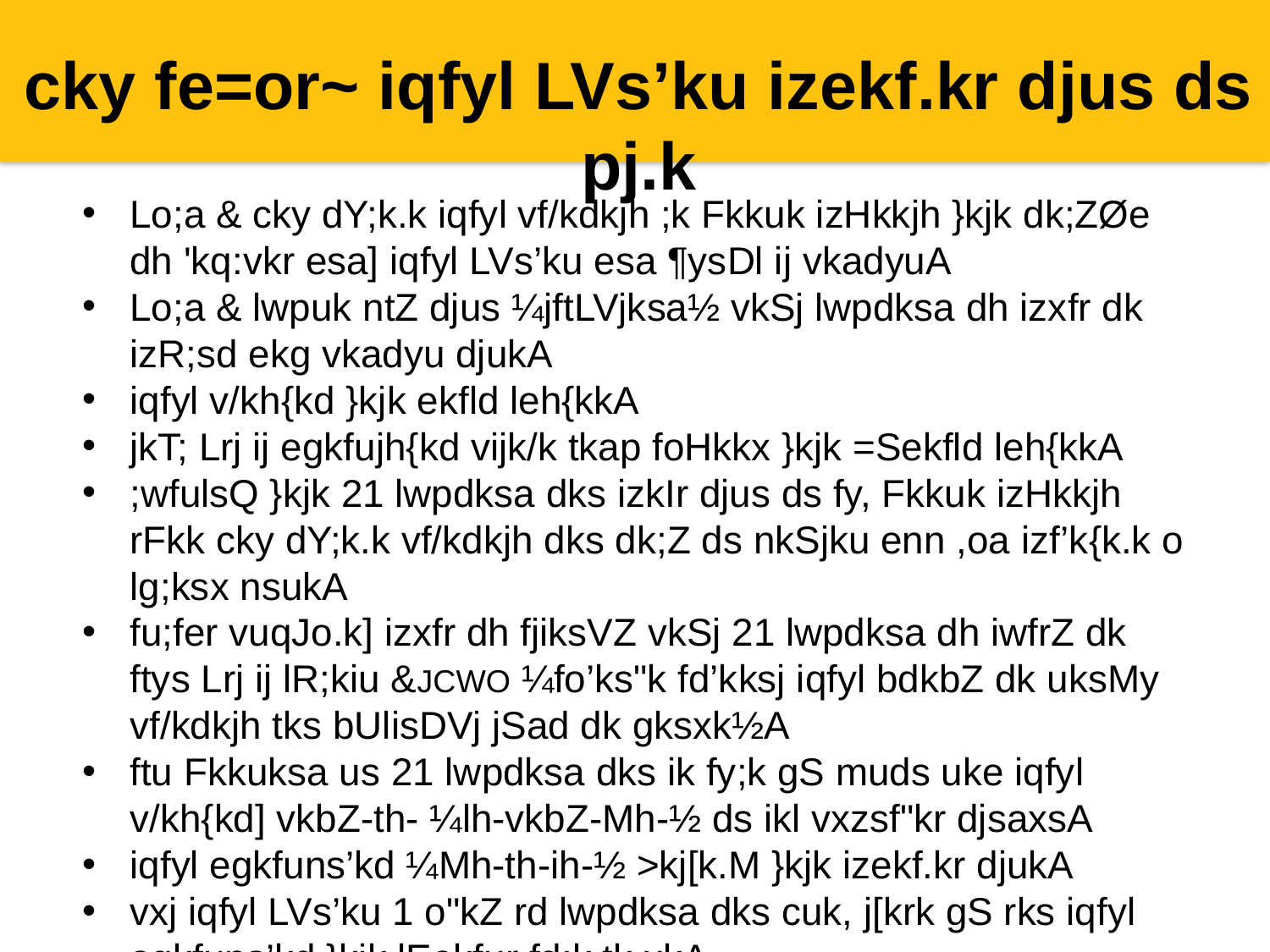

cky fe=or~ iqfyl LVs’ku izekf.kr djus ds pj.k
Lo;a & cky dY;k.k iqfyl vf/kdkjh ;k Fkkuk izHkkjh }kjk dk;ZØe dh 'kq:vkr esa] iqfyl LVs’ku esa ¶ysDl ij vkadyuA
Lo;a & lwpuk ntZ djus ¼jftLVjksa½ vkSj lwpdksa dh izxfr dk izR;sd ekg vkadyu djukA
iqfyl v/kh{kd }kjk ekfld leh{kkA
jkT; Lrj ij egkfujh{kd vijk/k tkap foHkkx }kjk =Sekfld leh{kkA
;wfulsQ }kjk 21 lwpdksa dks izkIr djus ds fy, Fkkuk izHkkjh rFkk cky dY;k.k vf/kdkjh dks dk;Z ds nkSjku enn ,oa izf’k{k.k o lg;ksx nsukA
fu;fer vuqJo.k] izxfr dh fjiksVZ vkSj 21 lwpdksa dh iwfrZ dk ftys Lrj ij lR;kiu &JCWO ¼fo’ks"k fd’kksj iqfyl bdkbZ dk uksMy vf/kdkjh tks bUlisDVj jSad dk gksxk½A
ftu Fkkuksa us 21 lwpdksa dks ik fy;k gS muds uke iqfyl v/kh{kd] vkbZ-th- ¼lh-vkbZ-Mh-½ ds ikl vxzsf"kr djsaxsA
iqfyl egkfuns’kd ¼Mh-th-ih-½ >kj[k.M }kjk izekf.kr djukA
vxj iqfyl LVs’ku 1 o"kZ rd lwpdksa dks cuk, j[krk gS rks iqfyl egkfuns’kd }kjk lEekfur fd;k tk,xkA